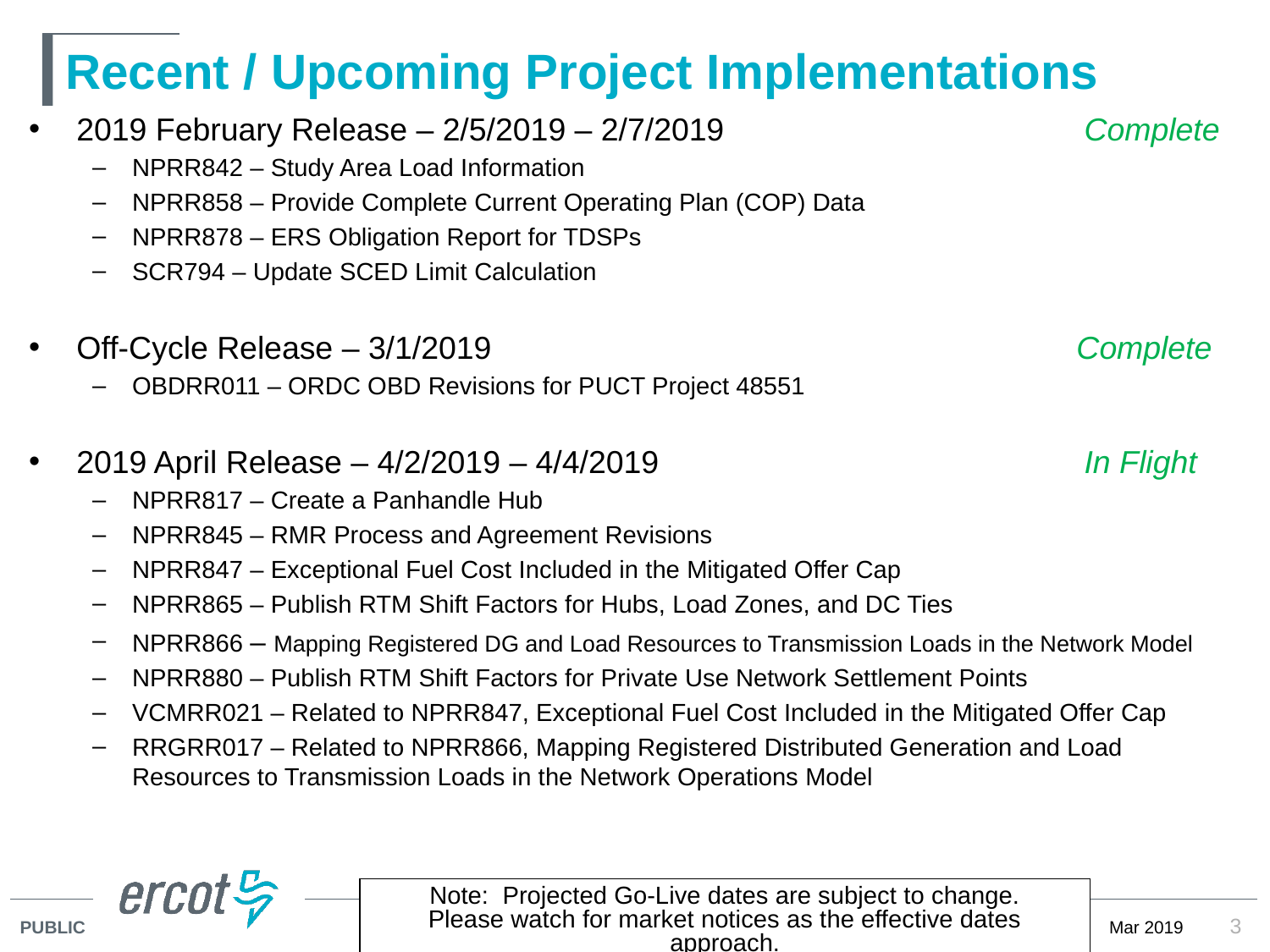

# Recent / Upcoming Project Implementations
2019 February Release – 2/5/2019 – 2/7/2019 	 Complete
NPRR842 – Study Area Load Information
NPRR858 – Provide Complete Current Operating Plan (COP) Data
NPRR878 – ERS Obligation Report for TDSPs
SCR794 – Update SCED Limit Calculation

Off-Cycle Release – 3/1/2019	Complete
OBDRR011 – ORDC OBD Revisions for PUCT Project 48551

2019 April Release – 4/2/2019 – 4/4/2019 	 In Flight
NPRR817 – Create a Panhandle Hub
NPRR845 – RMR Process and Agreement Revisions
NPRR847 – Exceptional Fuel Cost Included in the Mitigated Offer Cap
NPRR865 – Publish RTM Shift Factors for Hubs, Load Zones, and DC Ties
NPRR866 – Mapping Registered DG and Load Resources to Transmission Loads in the Network Model
NPRR880 – Publish RTM Shift Factors for Private Use Network Settlement Points
VCMRR021 – Related to NPRR847, Exceptional Fuel Cost Included in the Mitigated Offer Cap
RRGRR017 – Related to NPRR866, Mapping Registered Distributed Generation and Load Resources to Transmission Loads in the Network Operations Model
Note:  Projected Go-Live dates are subject to change.
Please watch for market notices as the effective dates approach.
3